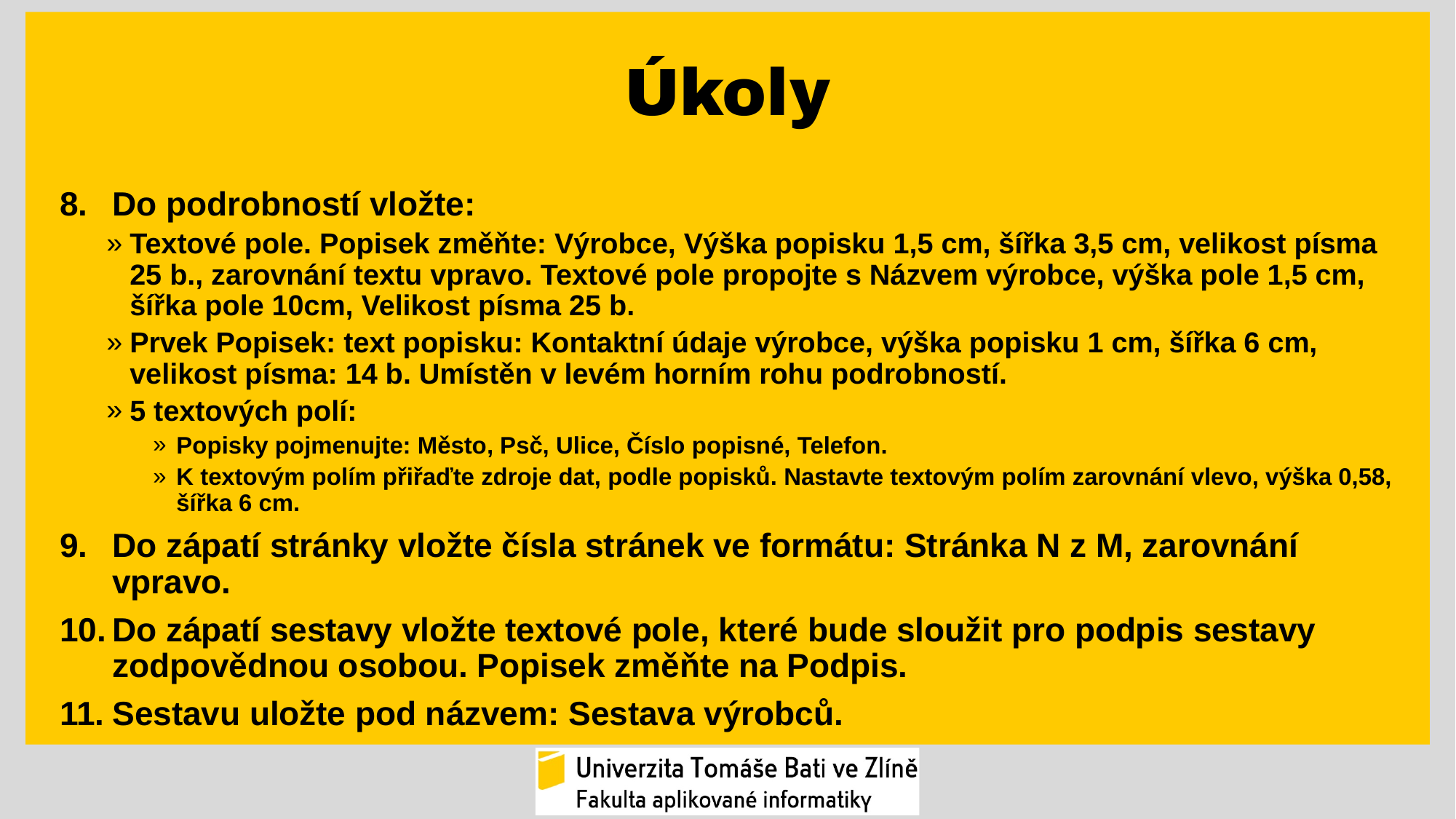

# Úkoly
Do podrobností vložte:
Textové pole. Popisek změňte: Výrobce, Výška popisku 1,5 cm, šířka 3,5 cm, velikost písma 25 b., zarovnání textu vpravo. Textové pole propojte s Názvem výrobce, výška pole 1,5 cm, šířka pole 10cm, Velikost písma 25 b.
Prvek Popisek: text popisku: Kontaktní údaje výrobce, výška popisku 1 cm, šířka 6 cm, velikost písma: 14 b. Umístěn v levém horním rohu podrobností.
5 textových polí:
Popisky pojmenujte: Město, Psč, Ulice, Číslo popisné, Telefon.
K textovým polím přiřaďte zdroje dat, podle popisků. Nastavte textovým polím zarovnání vlevo, výška 0,58, šířka 6 cm.
Do zápatí stránky vložte čísla stránek ve formátu: Stránka N z M, zarovnání vpravo.
Do zápatí sestavy vložte textové pole, které bude sloužit pro podpis sestavy zodpovědnou osobou. Popisek změňte na Podpis.
Sestavu uložte pod názvem: Sestava výrobců.